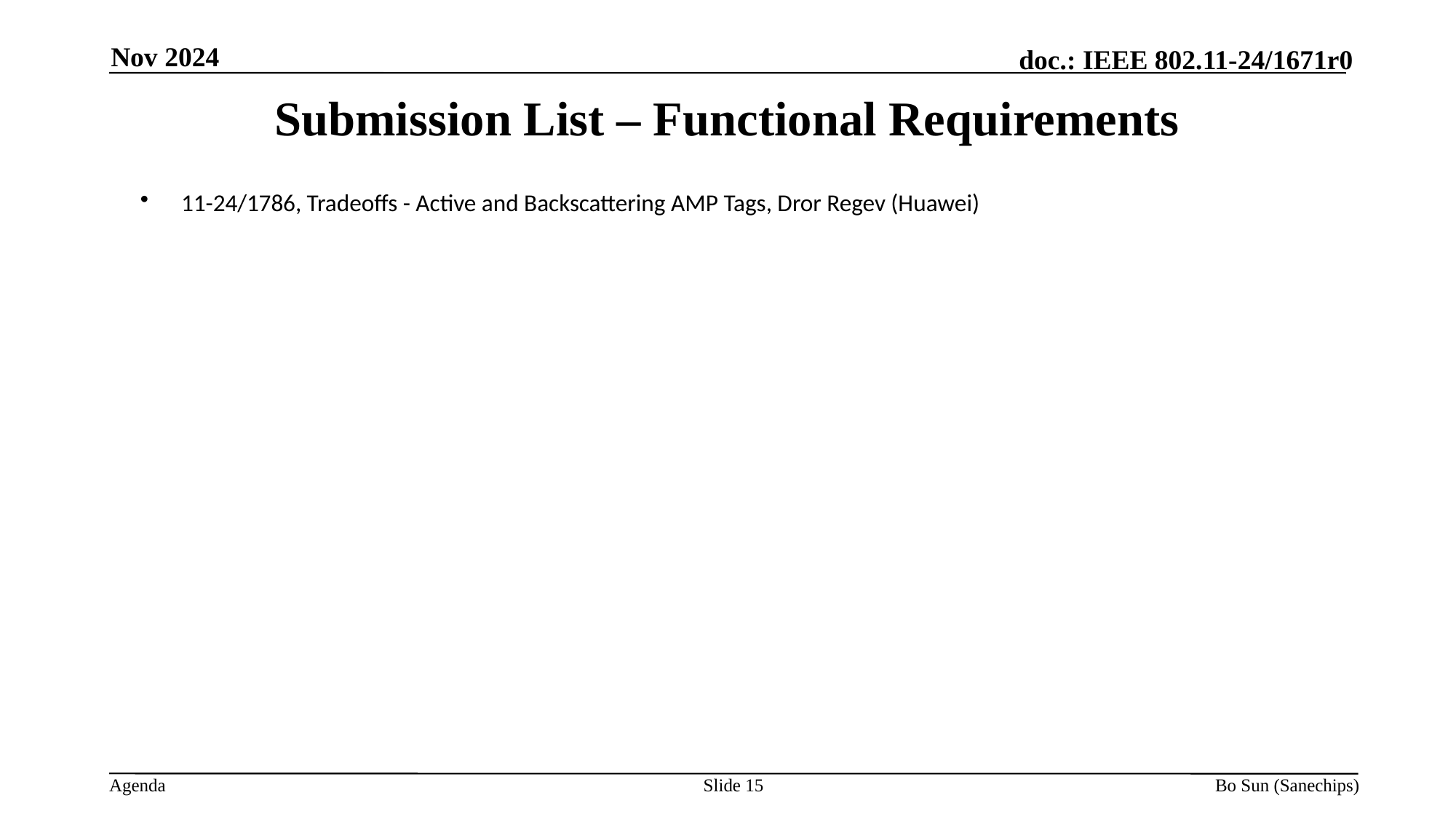

Nov 2024
Submission List – Functional Requirements
11-24/1786, Tradeoffs - Active and Backscattering AMP Tags, Dror Regev (Huawei)

Slide 15
Bo Sun (Sanechips)